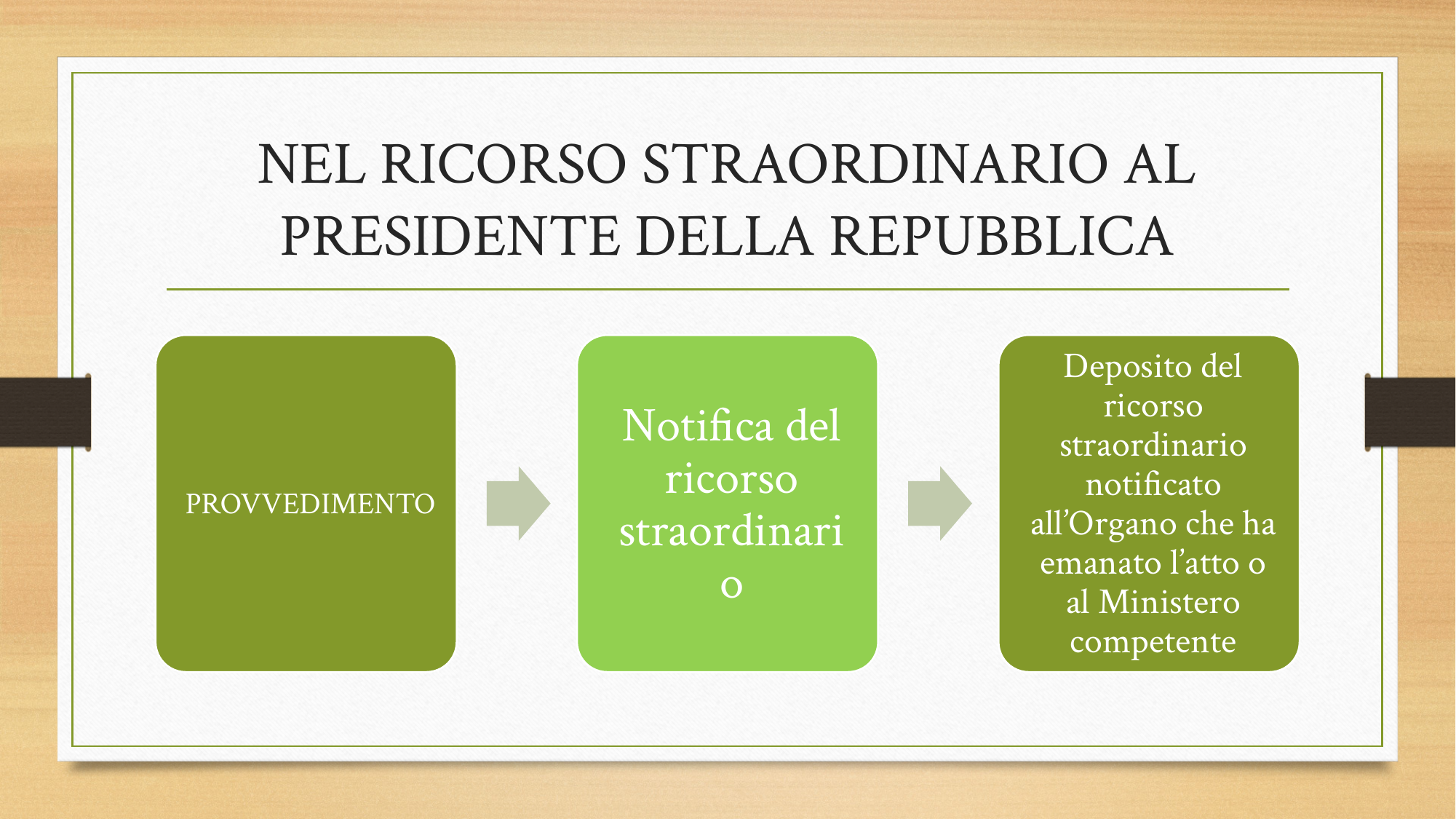

# NEL RICORSO STRAORDINARIO AL PRESIDENTE DELLA REPUBBLICA
PROVVEDIMENTO

Notifica del ricorso straordinario

Deposito del ricorso straordinario notificato all’Organo che ha emanato l’atto o al Ministero competente